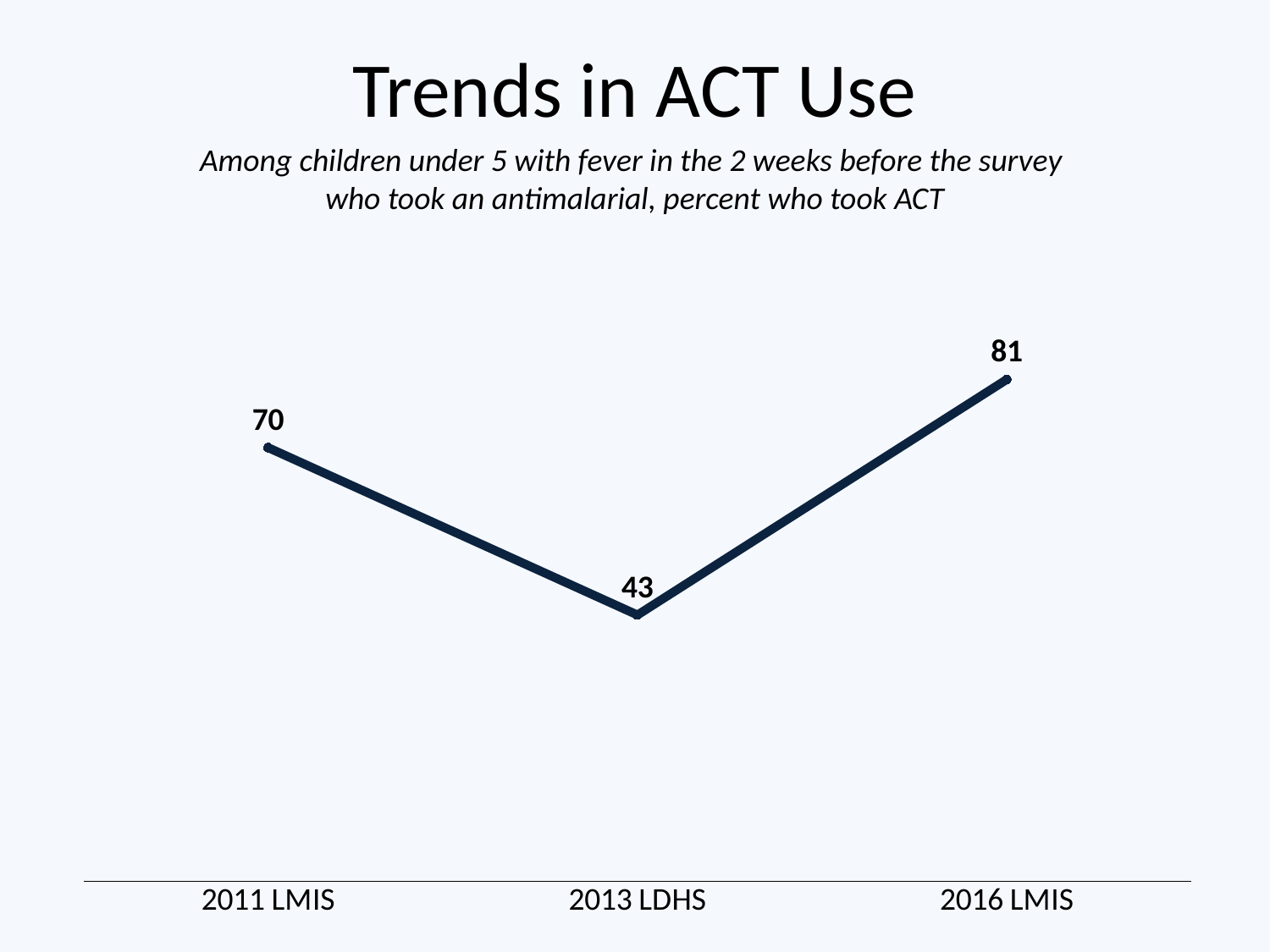

# Trends in ACT Use
Among children under 5 with fever in the 2 weeks before the survey
who took an antimalarial, percent who took ACT

### Chart

| Category | Series 1 |
|---|---|
| 2011 LMIS | 70.0 |
| 2013 LDHS | 43.0 |
| 2016 LMIS | 81.0 |